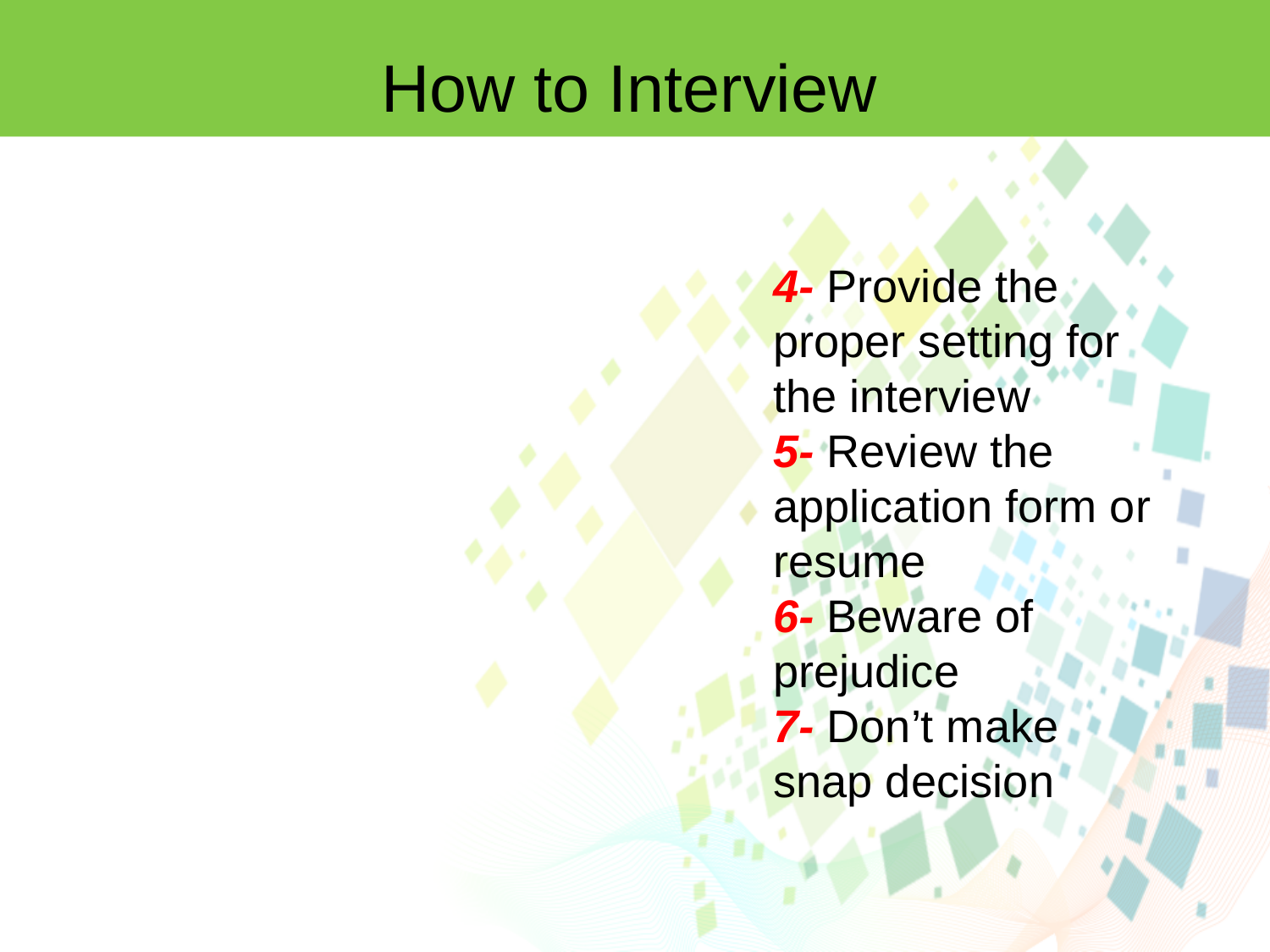

How to Interview
4- Provide the proper setting for the interview
5- Review the application form or resume
6- Beware of prejudice
7- Don’t make snap decision